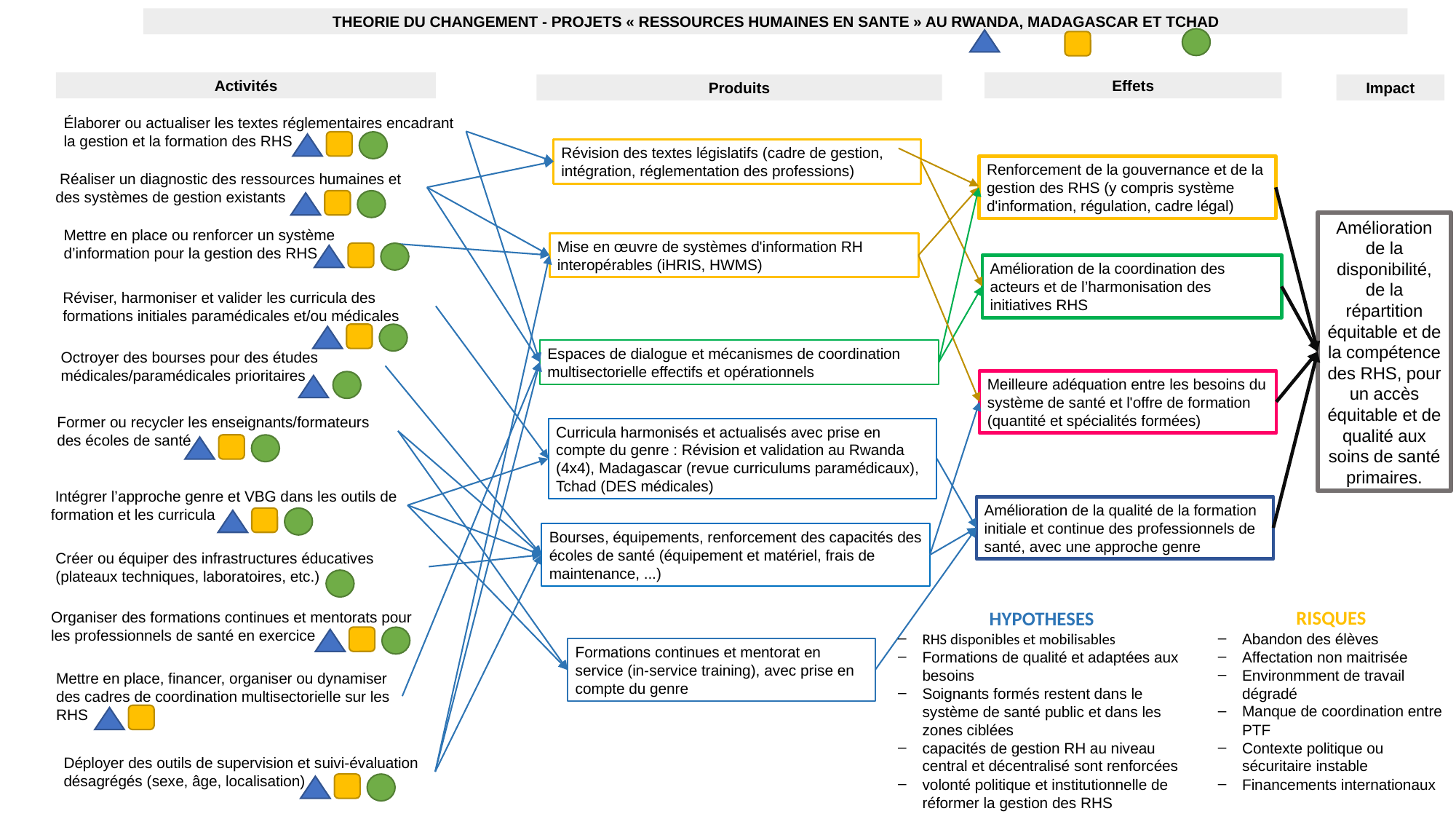

THEORIE DU CHANGEMENT - PROJETS « RESSOURCES HUMAINES EN SANTE » AU RWANDA, MADAGASCAR ET TCHAD

|  |
| --- |
|  |
| --- |
Effets
Activités
Produits
Impact
Élaborer ou actualiser les textes réglementaires encadrant la gestion et la formation des RHS

Révision des textes législatifs (cadre de gestion, intégration, réglementation des professions)
Renforcement de la gouvernance et de la gestion des RHS (y compris système d'information, régulation, cadre légal)
 Réaliser un diagnostic des ressources humaines et des systèmes de gestion existants

Amélioration de la disponibilité, de la répartition équitable et de la compétence des RHS, pour un accès équitable et de qualité aux soins de santé primaires.
Mettre en place ou renforcer un système d’information pour la gestion des RHS
Mise en œuvre de systèmes d'information RH interopérables (iHRIS, HWMS)

Amélioration de la coordination des acteurs et de l’harmonisation des initiatives RHS
Réviser, harmoniser et valider les curricula des formations initiales paramédicales et/ou médicales

Espaces de dialogue et mécanismes de coordination multisectorielle effectifs et opérationnels
Octroyer des bourses pour des études médicales/paramédicales prioritaires
Meilleure adéquation entre les besoins du système de santé et l'offre de formation (quantité et spécialités formées)

Former ou recycler les enseignants/formateurs des écoles de santé
Curricula harmonisés et actualisés avec prise en compte du genre : Révision et validation au Rwanda (4x4), Madagascar (revue curriculums paramédicaux), Tchad (DES médicales)

 Intégrer l’approche genre et VBG dans les outils de formation et les curricula
Amélioration de la qualité de la formation initiale et continue des professionnels de santé, avec une approche genre

Bourses, équipements, renforcement des capacités des écoles de santé (équipement et matériel, frais de maintenance, ...)
Créer ou équiper des infrastructures éducatives (plateaux techniques, laboratoires, etc.)

HYPOTHESES
RHS disponibles et mobilisables
Formations de qualité et adaptées aux besoins
Soignants formés restent dans le système de santé public et dans les zones ciblées
capacités de gestion RH au niveau central et décentralisé sont renforcées
volonté politique et institutionnelle de réformer la gestion des RHS
RISQUES
Abandon des élèves
Affectation non maitrisée
Environmment de travail dégradé
Manque de coordination entre PTF
Contexte politique ou sécuritaire instable
Financements internationaux
Organiser des formations continues et mentorats pour les professionnels de santé en exercice

Formations continues et mentorat en service (in-service training), avec prise en compte du genre
Mettre en place, financer, organiser ou dynamiser des cadres de coordination multisectorielle sur les RHS

Déployer des outils de supervision et suivi-évaluation désagrégés (sexe, âge, localisation)